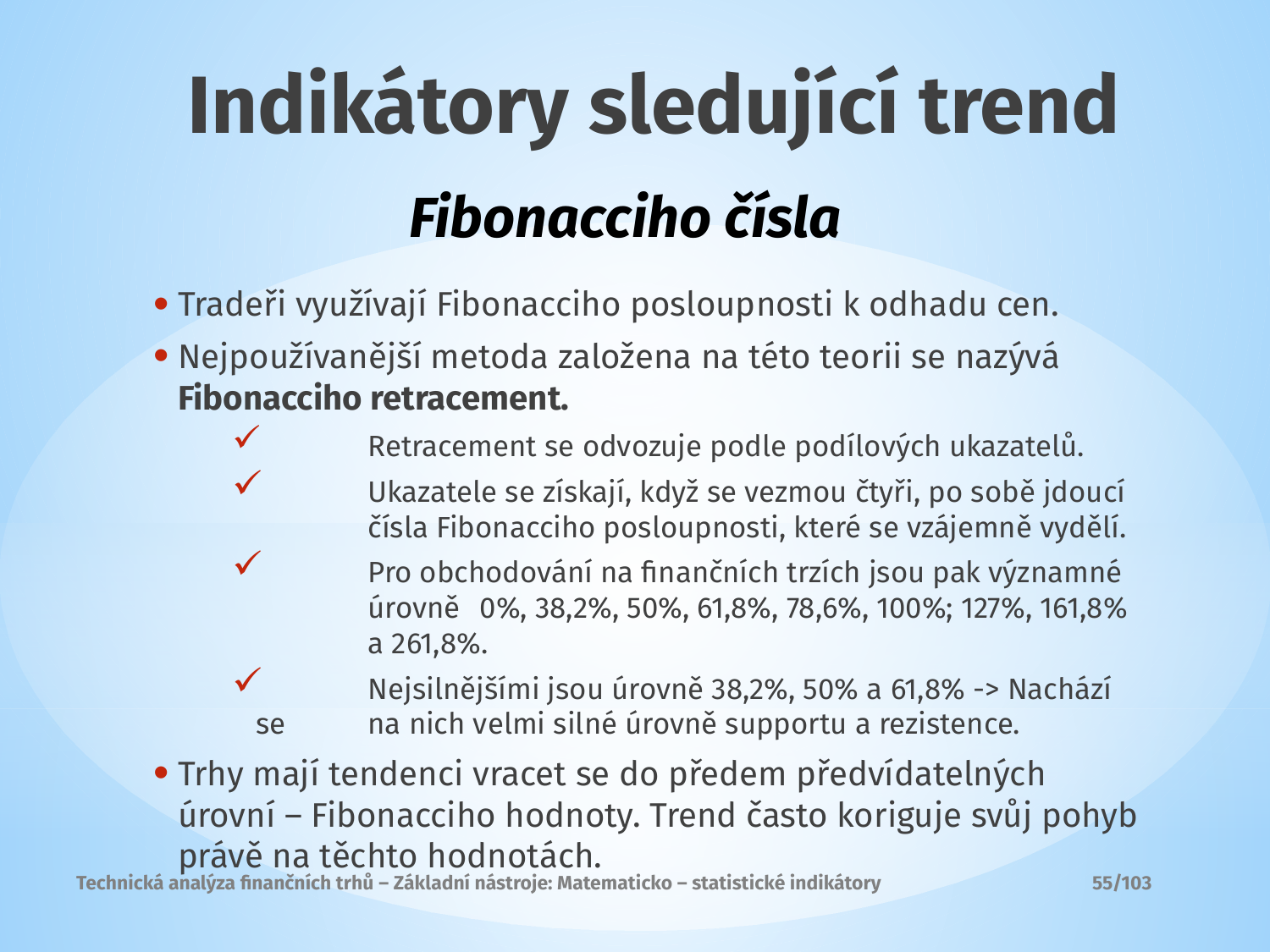

Indikátory sledující trend
Fibonacciho čísla
Tradeři využívají Fibonacciho posloupnosti k odhadu cen.
Nejpoužívanější metoda založena na této teorii se nazývá Fibonacciho retracement.
	Retracement se odvozuje podle podílových ukazatelů.
	Ukazatele se získají, když se vezmou čtyři, po sobě jdoucí 	čísla Fibonacciho posloupnosti, které se vzájemně vydělí.
	Pro obchodování na finančních trzích jsou pak významné 	úrovně  	0%, 38,2%, 50%, 61,8%, 78,6%, 100%; 127%, 161,8% 	a 261,8%.
	Nejsilnějšími jsou úrovně 38,2%, 50% a 61,8% -> Nachází se 	na nich velmi silné úrovně supportu a rezistence.
Trhy mají tendenci vracet se do předem předvídatelných úrovní – Fibonacciho hodnoty. Trend často koriguje svůj pohyb právě na těchto hodnotách.
Technická analýza finančních trhů – Základní nástroje: Matematicko – statistické indikátory		55/103